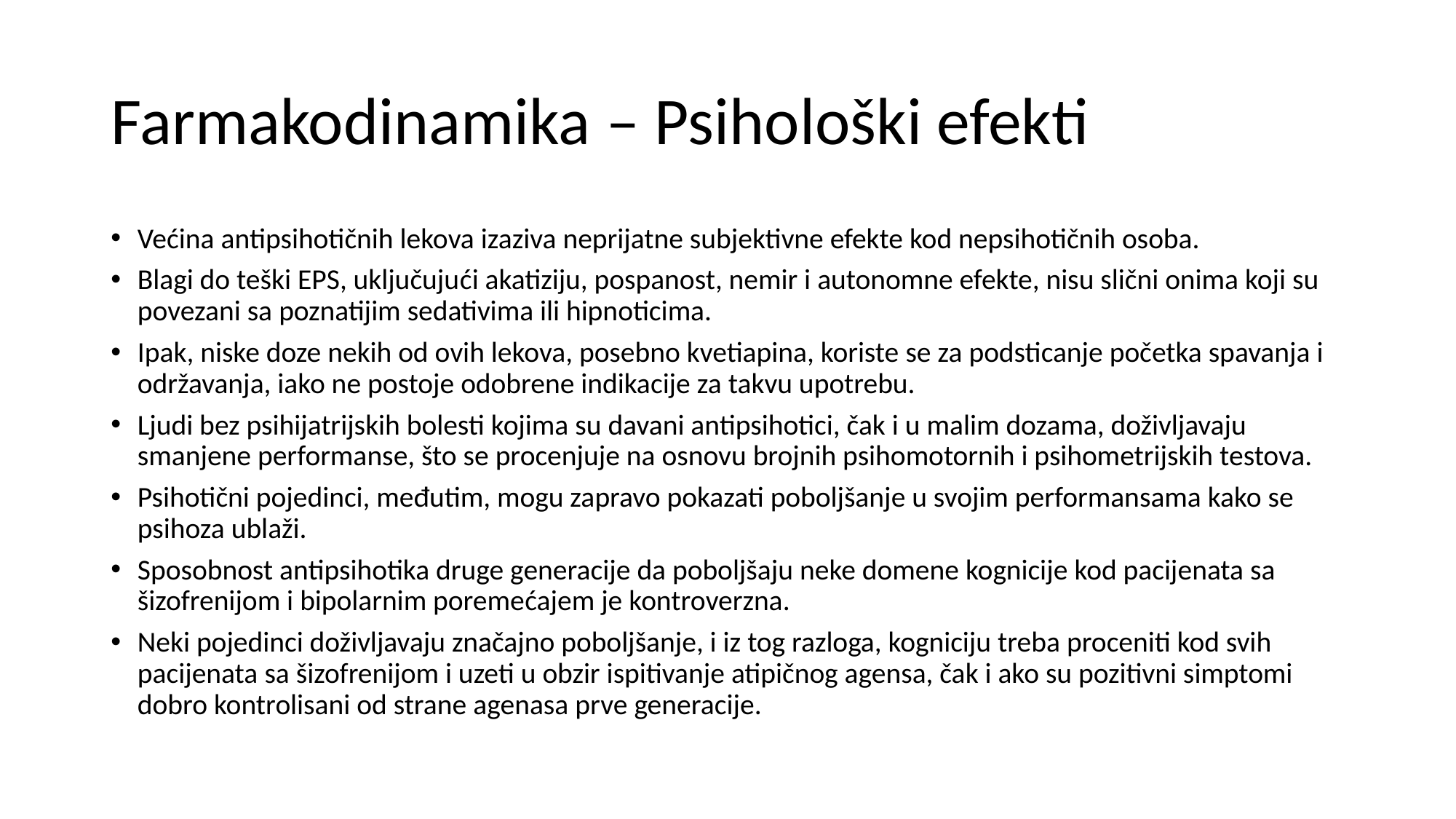

# Farmakodinamika – Psihološki efekti
Većina antipsihotičnih lekova izaziva neprijatne subjektivne efekte kod nepsihotičnih osoba.
Blagi do teški EPS, uključujući akatiziju, pospanost, nemir i autonomne efekte, nisu slični onima koji su povezani sa poznatijim sedativima ili hipnoticima.
Ipak, niske doze nekih od ovih lekova, posebno kvetiapina, koriste se za podsticanje početka spavanja i održavanja, iako ne postoje odobrene indikacije za takvu upotrebu.
Ljudi bez psihijatrijskih bolesti kojima su davani antipsihotici, čak i u malim dozama, doživljavaju smanjene performanse, što se procenjuje na osnovu brojnih psihomotornih i psihometrijskih testova.
Psihotični pojedinci, međutim, mogu zapravo pokazati poboljšanje u svojim performansama kako se psihoza ublaži.
Sposobnost antipsihotika druge generacije da poboljšaju neke domene kognicije kod pacijenata sa šizofrenijom i bipolarnim poremećajem je kontroverzna.
Neki pojedinci doživljavaju značajno poboljšanje, i iz tog razloga, kogniciju treba proceniti kod svih pacijenata sa šizofrenijom i uzeti u obzir ispitivanje atipičnog agensa, čak i ako su pozitivni simptomi dobro kontrolisani od strane agenasa prve generacije.